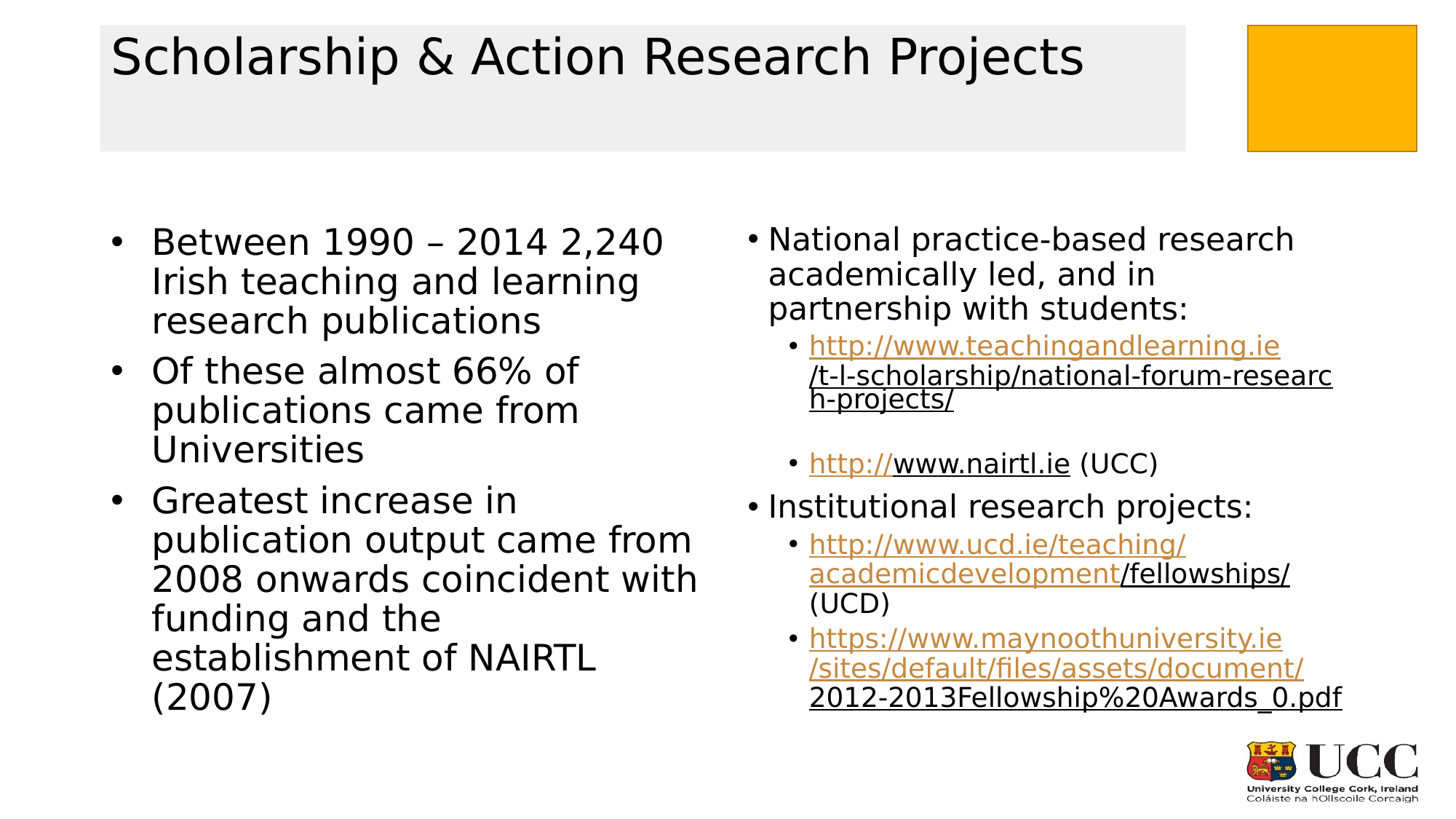

# Scholarship & Action Research Projects
Between 1990 – 2014 2,240 Irish teaching and learning research publications
Of these almost 66% of publications came from Universities
Greatest increase in publication output came from 2008 onwards coincident with funding and the establishment of NAIRTL (2007)

National practice-based research academically led, and in partnership with students:
http://www.teachingandlearning.ie/t-l-scholarship/national-forum-research-projects/
http://www.nairtl.ie (UCC)
Institutional research projects:
http://www.ucd.ie/teaching/academicdevelopment/fellowships/ (UCD)
https://www.maynoothuniversity.ie/sites/default/files/assets/document/2012-2013Fellowship%20Awards_0.pdf